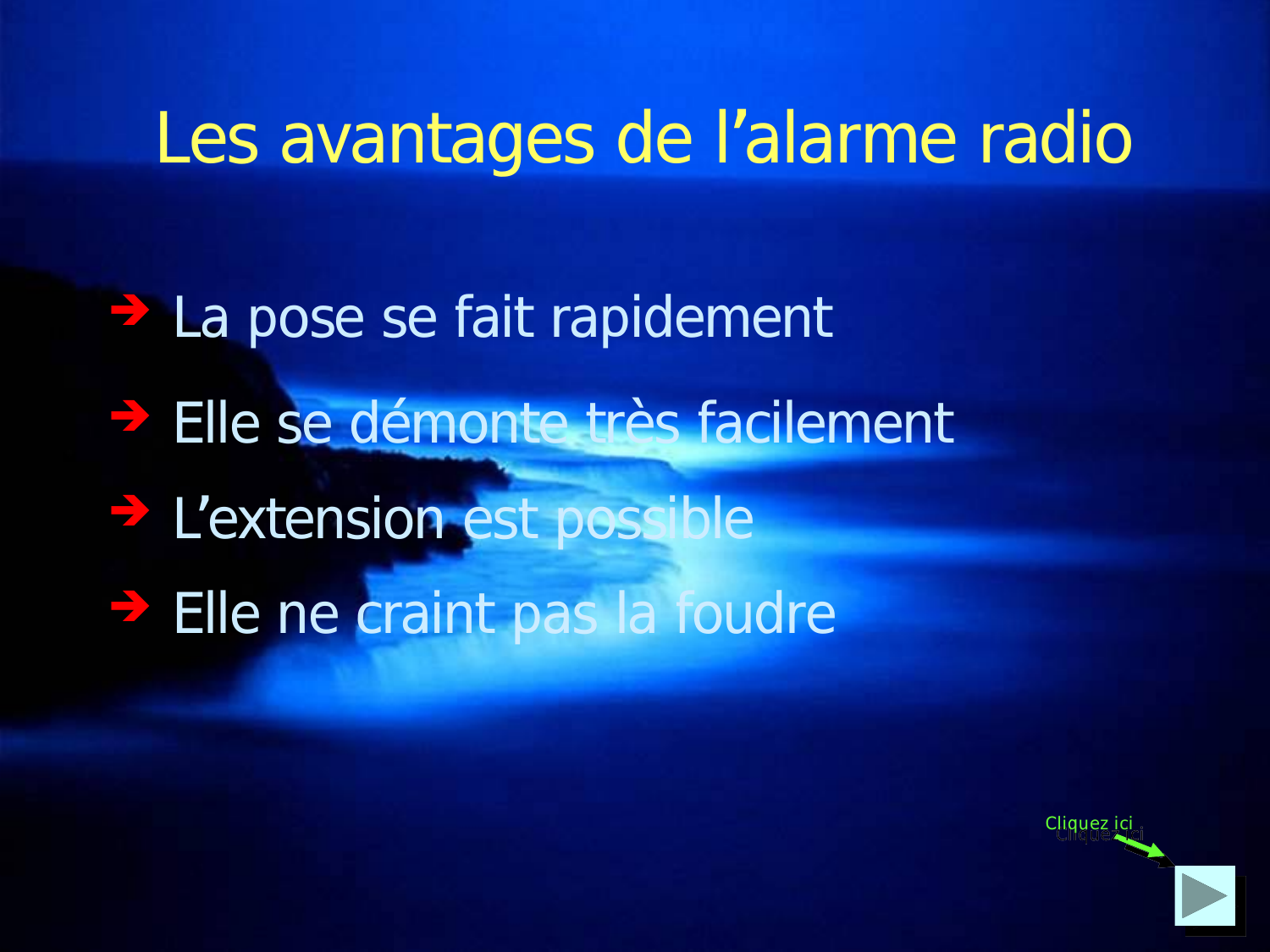

Les avantages de l’alarme radio
 La pose se fait rapidement
 Elle se démonte très facilement
 L’extension est possible
 Elle ne craint pas la foudre
Cliquez ici